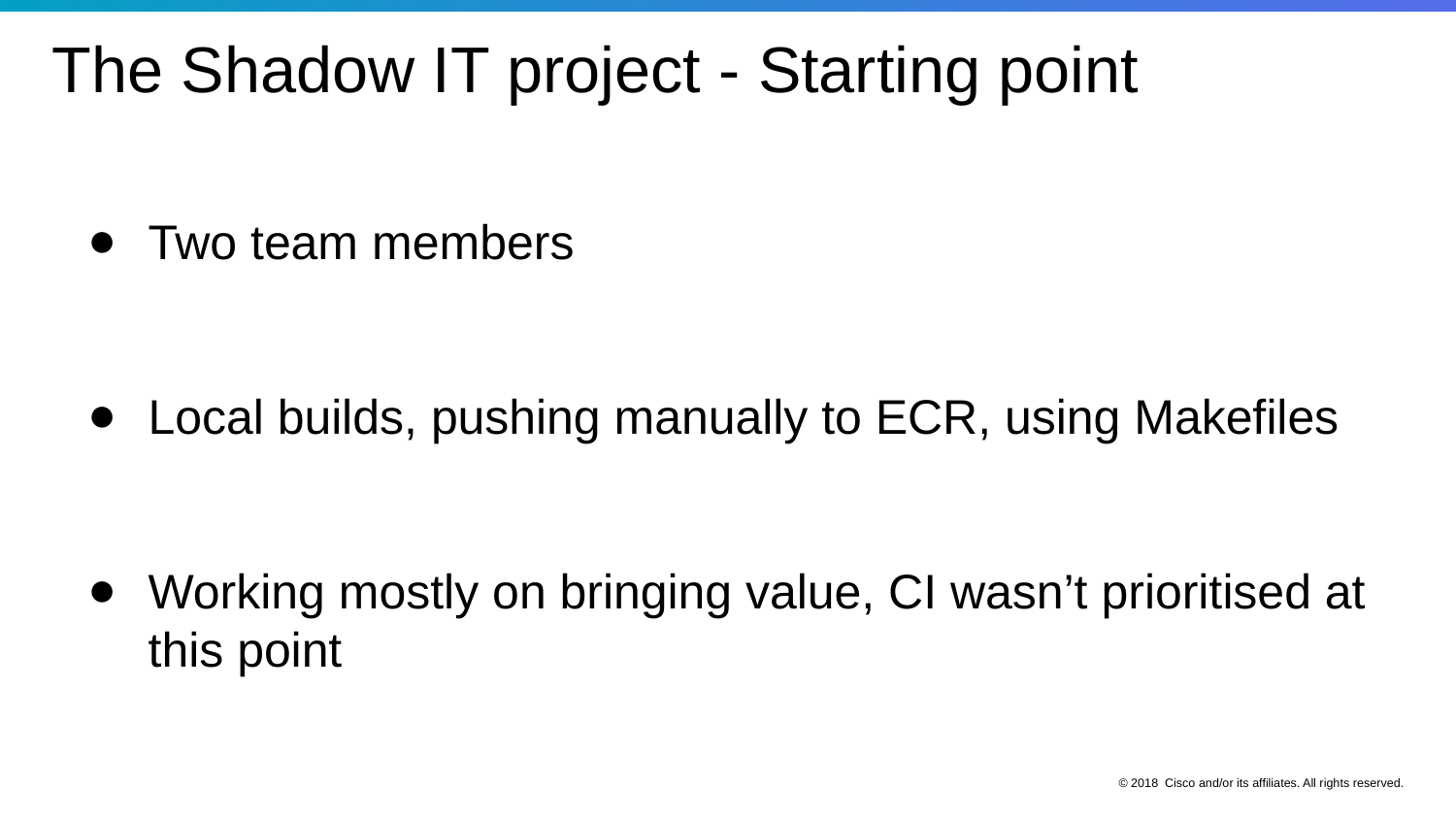

The Shadow IT project - Starting point

Two team members

Local builds, pushing manually to ECR, using Makefiles

Working mostly on bringing value, CI wasn’t prioritised at this point

© 2018  Cisco and/or its affiliates. All rights reserved.